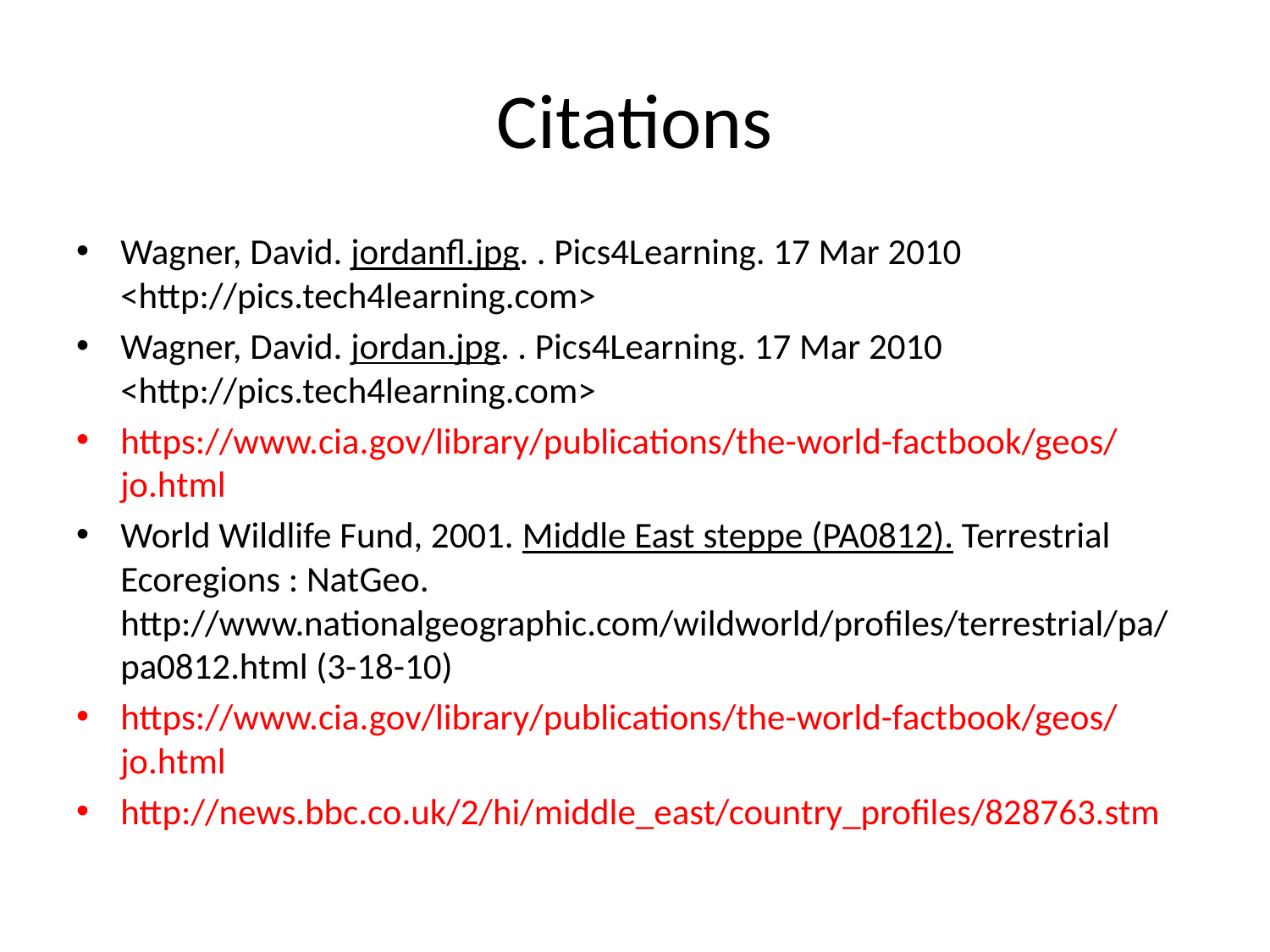

# Citations
Wagner, David. jordanfl.jpg. . Pics4Learning. 17 Mar 2010 <http://pics.tech4learning.com>
Wagner, David. jordan.jpg. . Pics4Learning. 17 Mar 2010 <http://pics.tech4learning.com>
https://www.cia.gov/library/publications/the-world-factbook/geos/jo.html
World Wildlife Fund, 2001. Middle East steppe (PA0812). Terrestrial Ecoregions : NatGeo. http://www.nationalgeographic.com/wildworld/profiles/terrestrial/pa/pa0812.html (3-18-10)
https://www.cia.gov/library/publications/the-world-factbook/geos/jo.html
http://news.bbc.co.uk/2/hi/middle_east/country_profiles/828763.stm